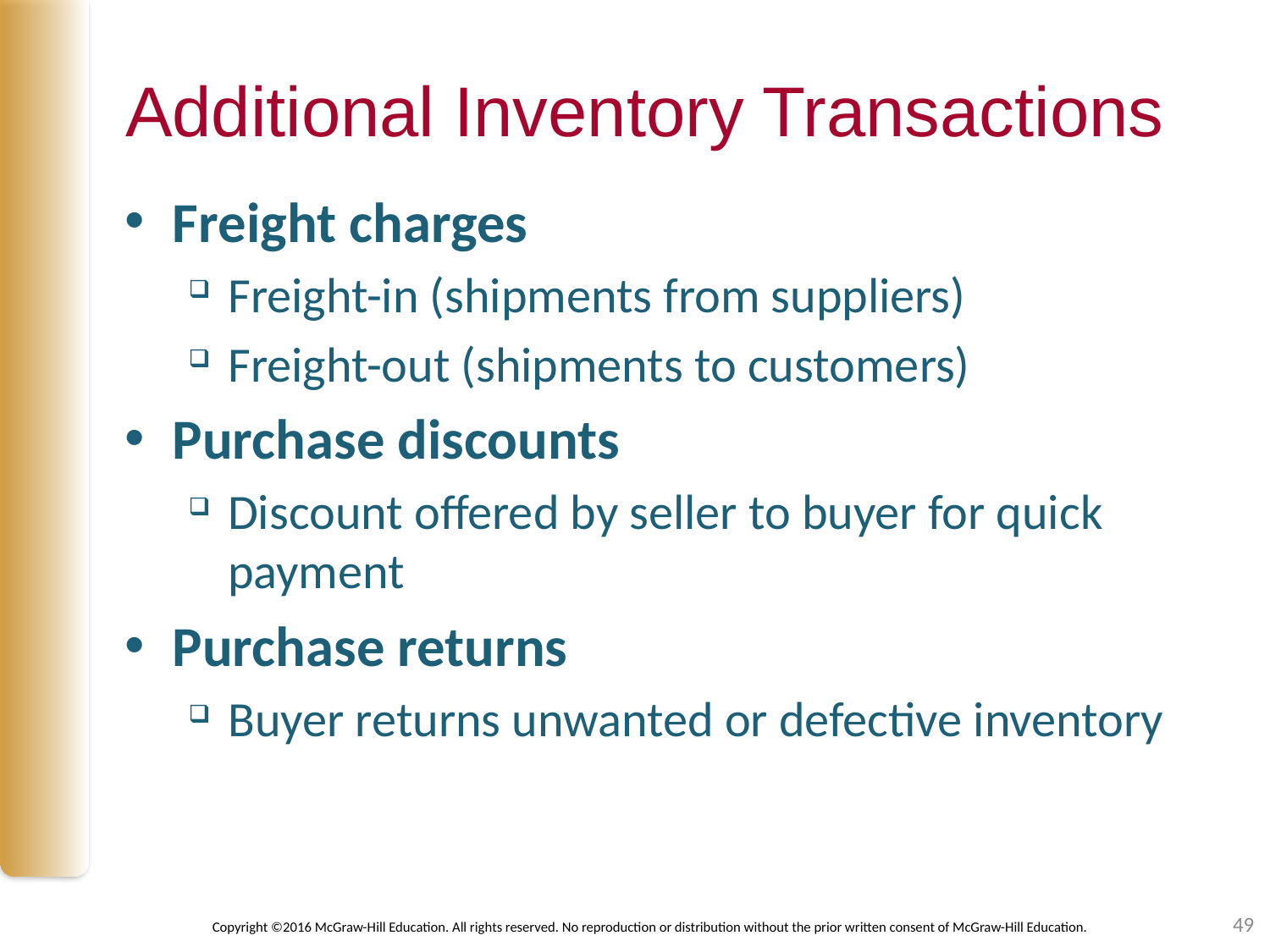

# Additional Inventory Transactions
Freight charges
Freight-in (shipments from suppliers)
Freight-out (shipments to customers)
Purchase discounts
Discount offered by seller to buyer for quick payment
Purchase returns
Buyer returns unwanted or defective inventory
49
Copyright ©2016 McGraw-Hill Education. All rights reserved. No reproduction or distribution without the prior written consent of McGraw-Hill Education.